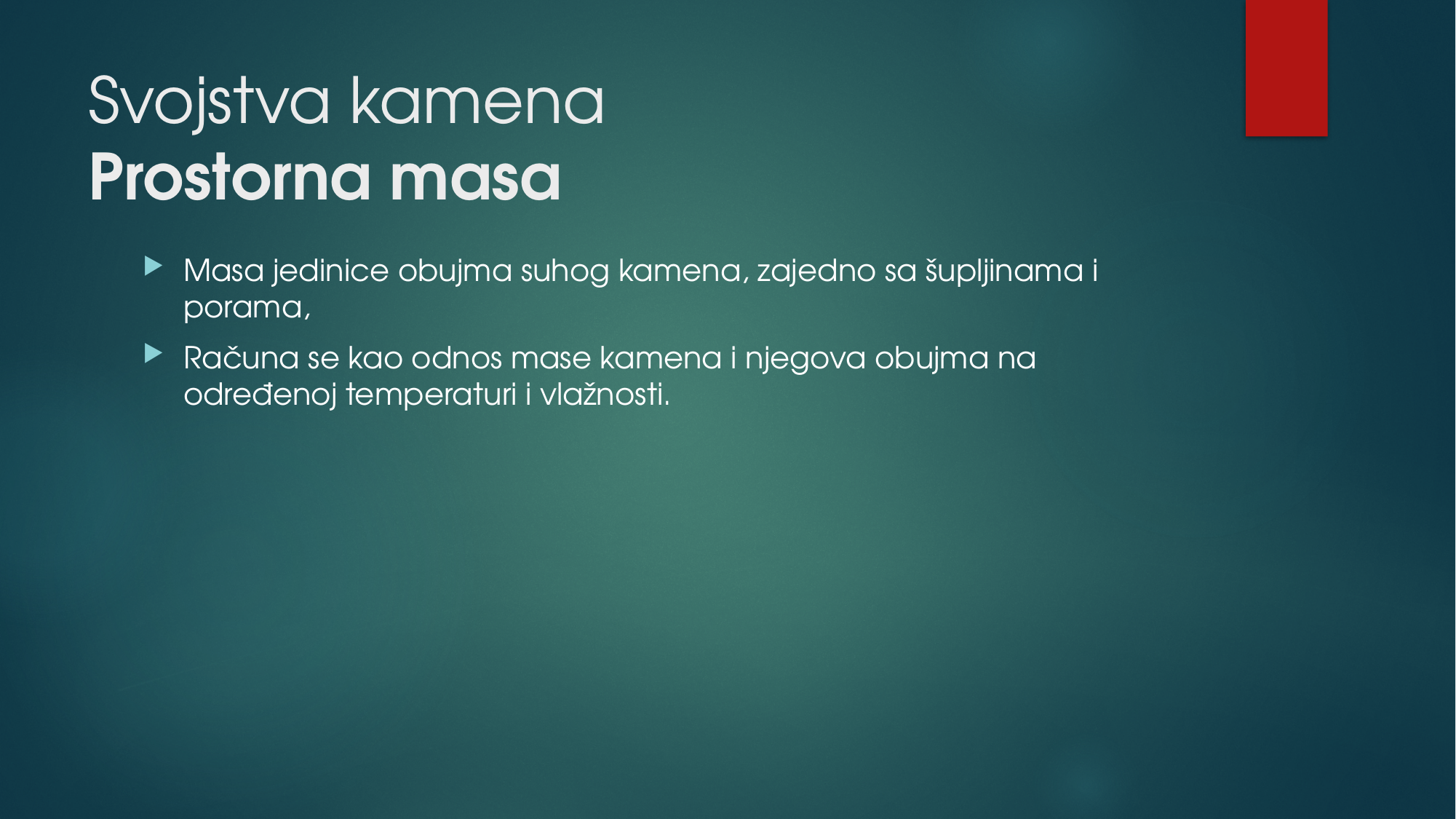

# Svojstva kamena Prostorna masa
Masa jedinice obujma suhog kamena, zajedno sa šupljinama i porama,
Računa se kao odnos mase kamena i njegova obujma na određenoj temperaturi i vlažnosti.